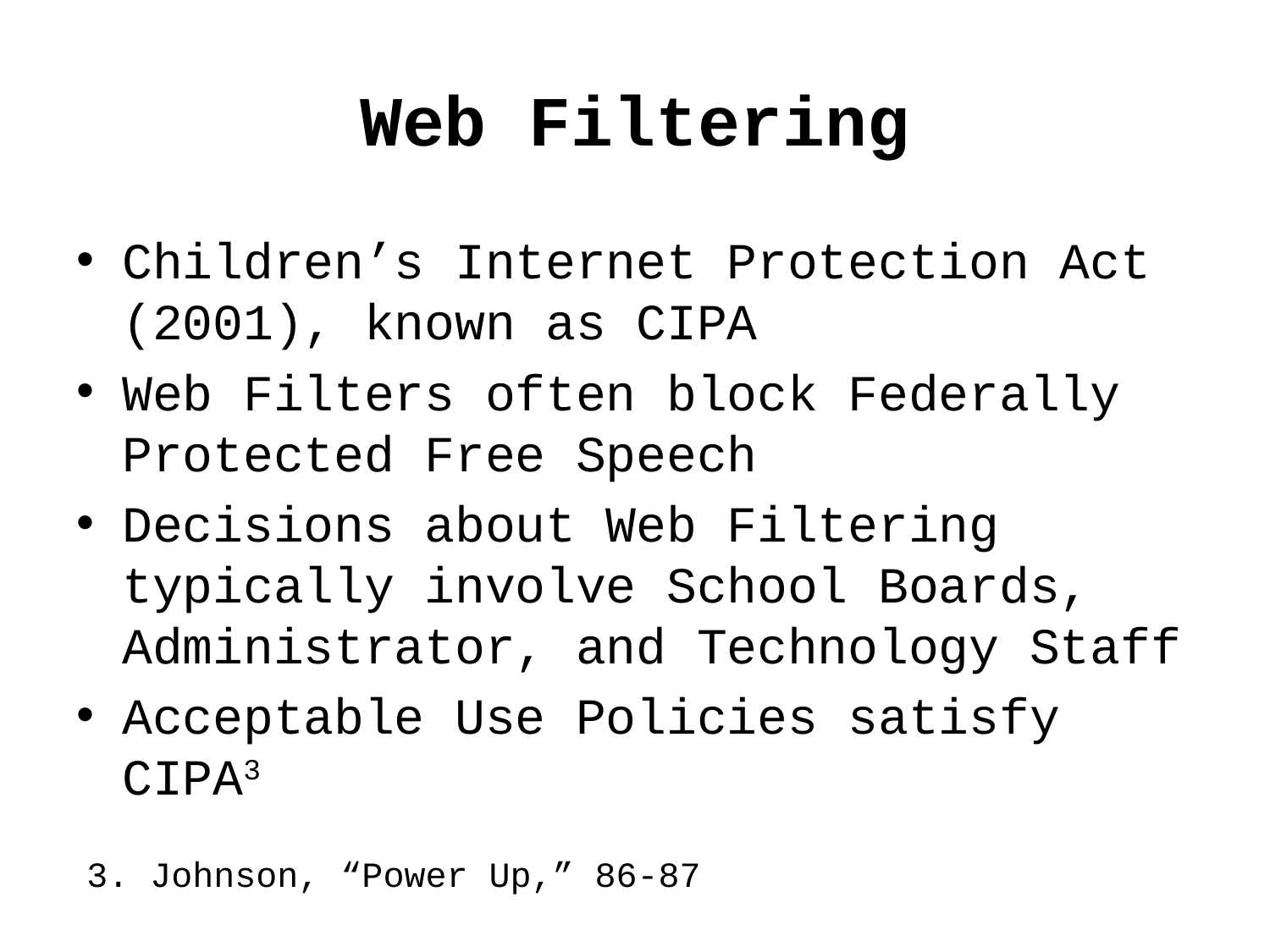

# Web Filtering
Children’s Internet Protection Act (2001), known as CIPA
Web Filters often block Federally Protected Free Speech
Decisions about Web Filtering typically involve School Boards, Administrator, and Technology Staff
Acceptable Use Policies satisfy CIPA3

3. Johnson, “Power Up,” 86-87